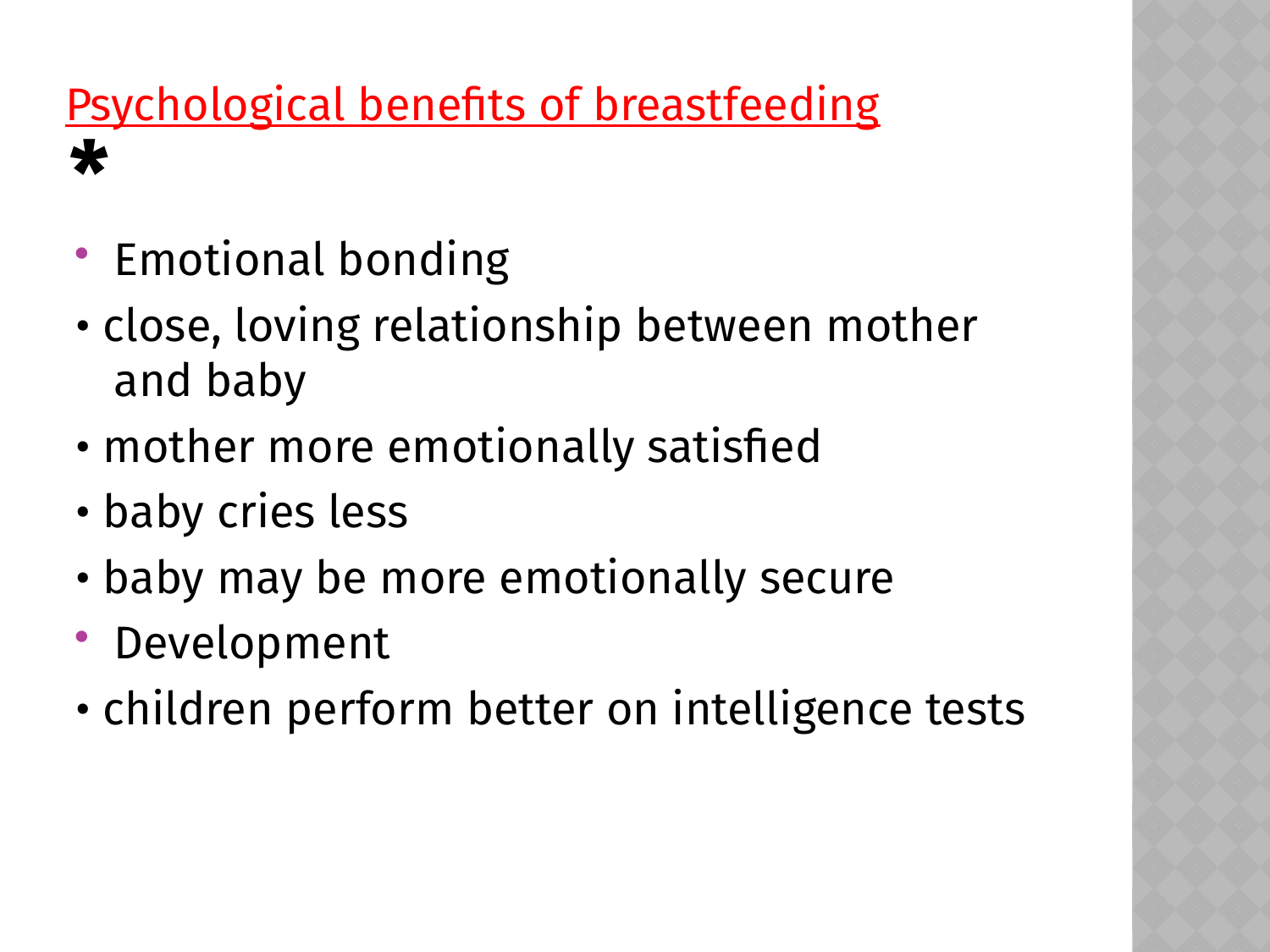

Psychological benefits of breastfeeding
# *
Emotional bonding
• close, loving relationship between mother and baby
• mother more emotionally satisfied
• baby cries less
• baby may be more emotionally secure
Development
• children perform better on intelligence tests